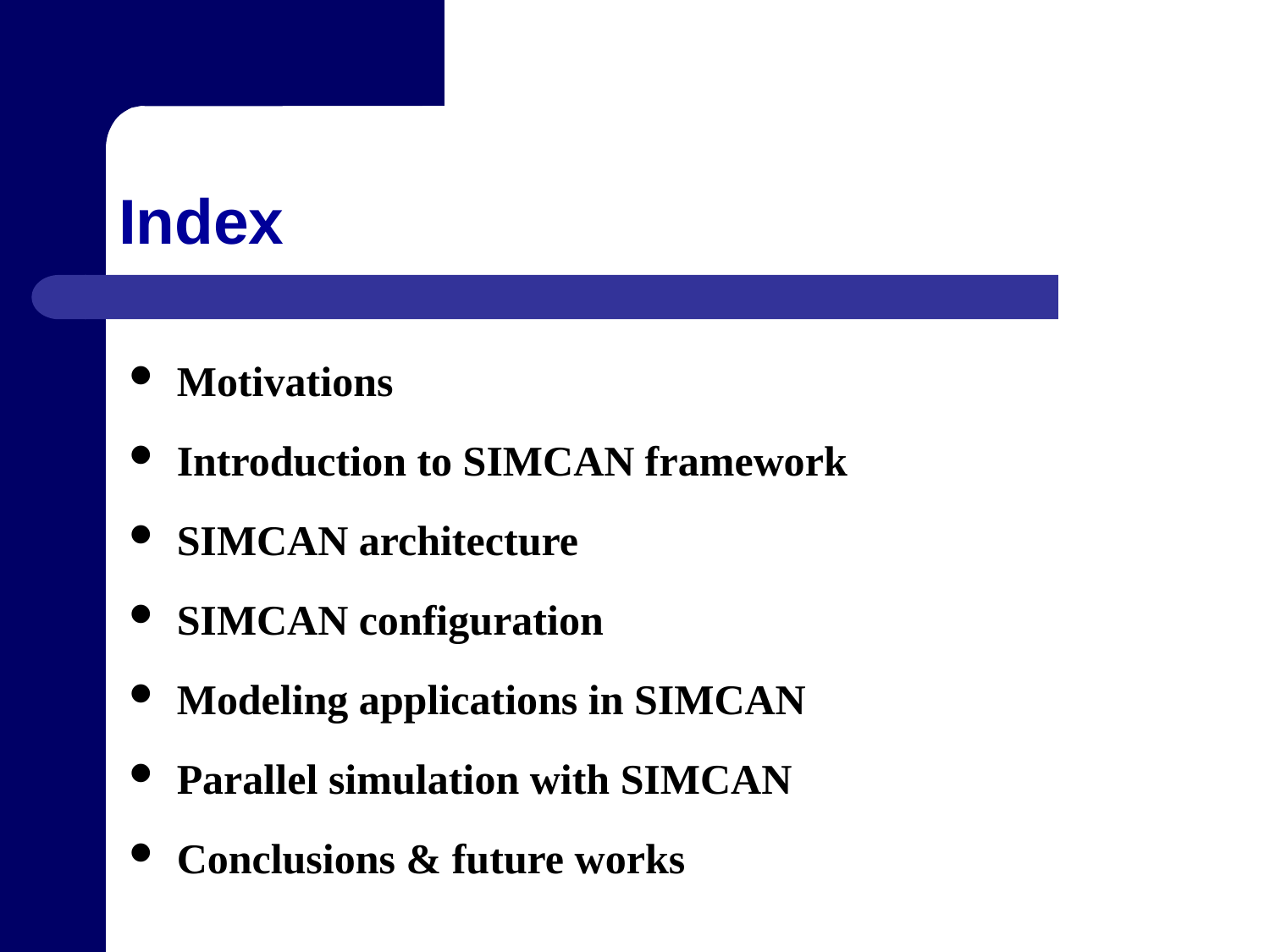

# Index
Motivations
Introduction to SIMCAN framework
SIMCAN architecture
SIMCAN configuration
Modeling applications in SIMCAN
Parallel simulation with SIMCAN
Conclusions & future works